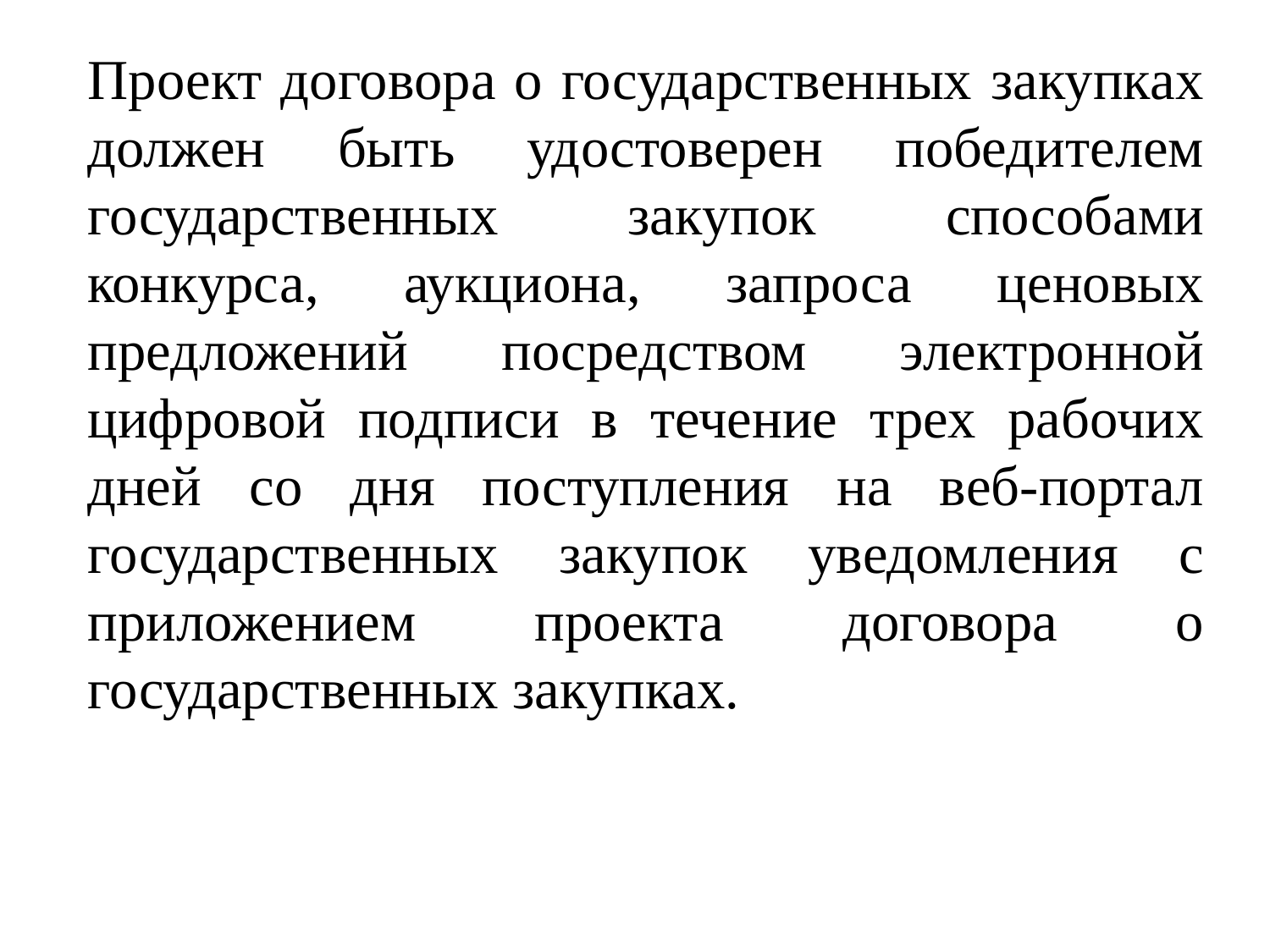

Проект договора о государственных закупках должен быть удостоверен победителем государственных закупок способами конкурса, аукциона, запроса ценовых предложений посредством электронной цифровой подписи в течение трех рабочих дней со дня поступления на веб-портал государственных закупок уведомления с приложением проекта договора о государственных закупках.